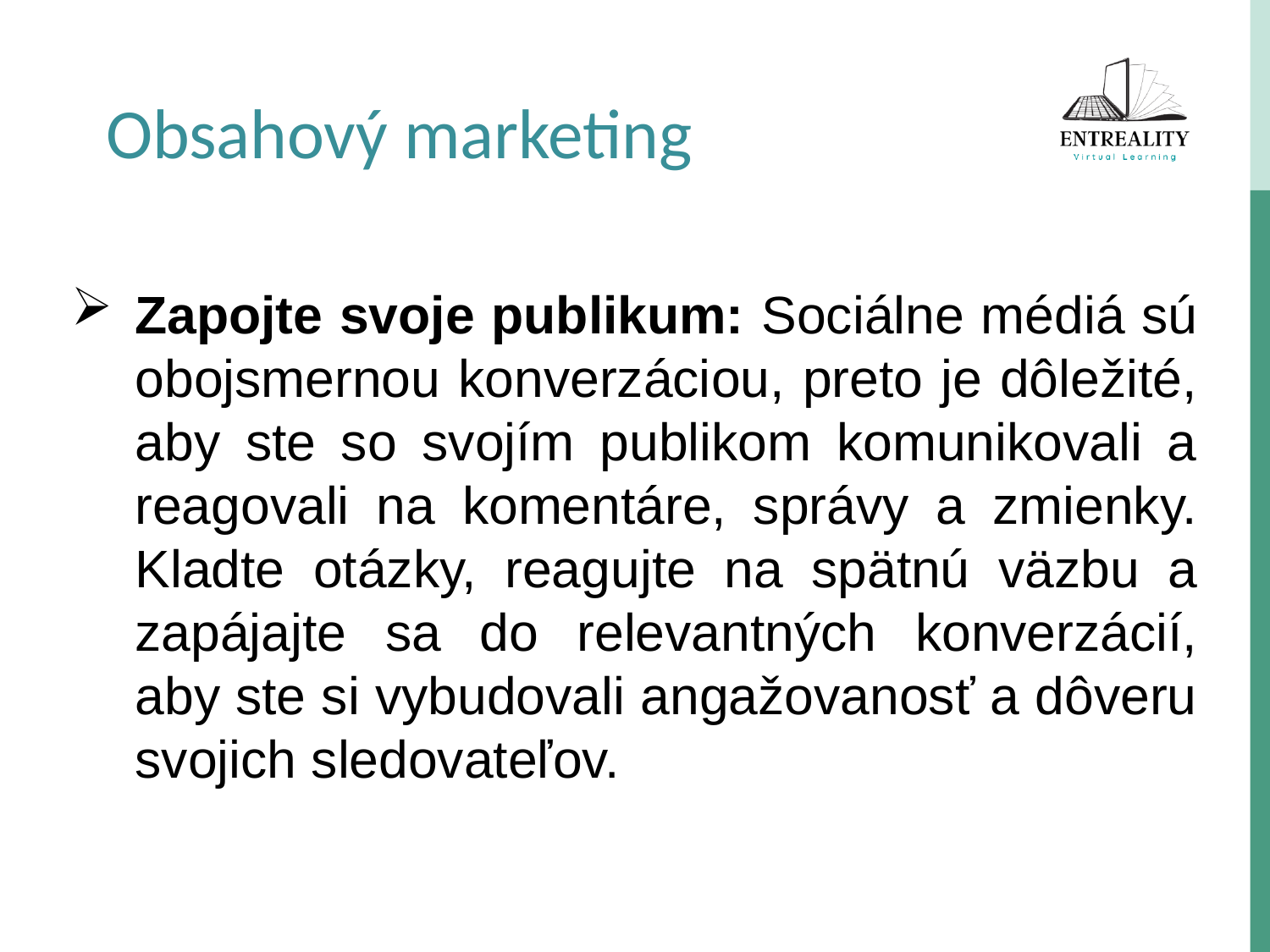

Obsahový marketing

Zapojte svoje publikum: Sociálne médiá sú obojsmernou konverzáciou, preto je dôležité, aby ste so svojím publikom komunikovali a reagovali na komentáre, správy a zmienky. Kladte otázky, reagujte na spätnú väzbu a zapájajte sa do relevantných konverzácií, aby ste si vybudovali angažovanosť a dôveru svojich sledovateľov.